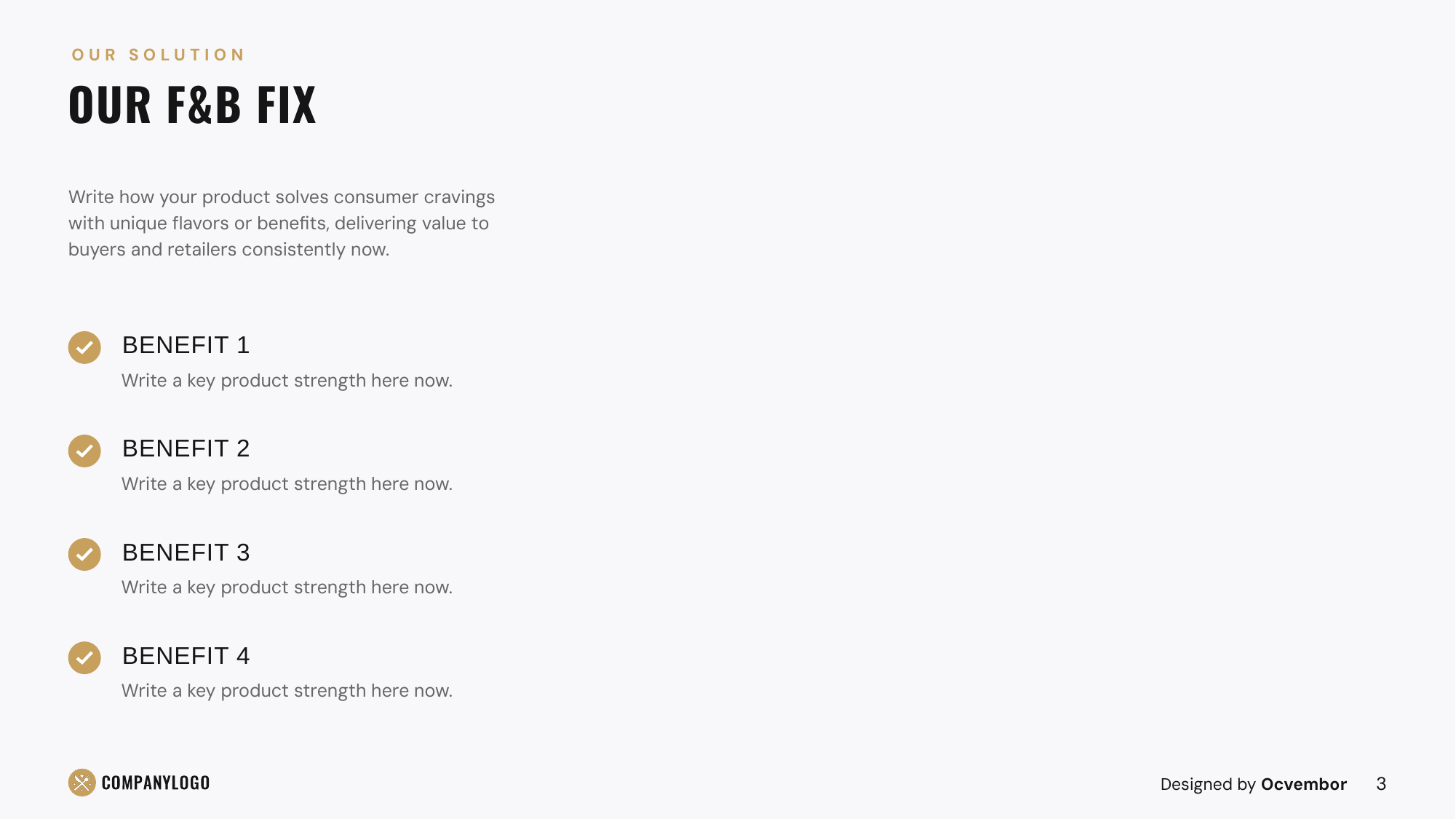

OUR SOLUTION

# OUR F&B FIX
Write how your product solves consumer cravings with unique flavors or benefits, delivering value to buyers and retailers consistently now.

BENEFIT 1

Write a key product strength here now.
BENEFIT 2

Write a key product strength here now.
BENEFIT 3

Write a key product strength here now.
BENEFIT 4

Write a key product strength here now.